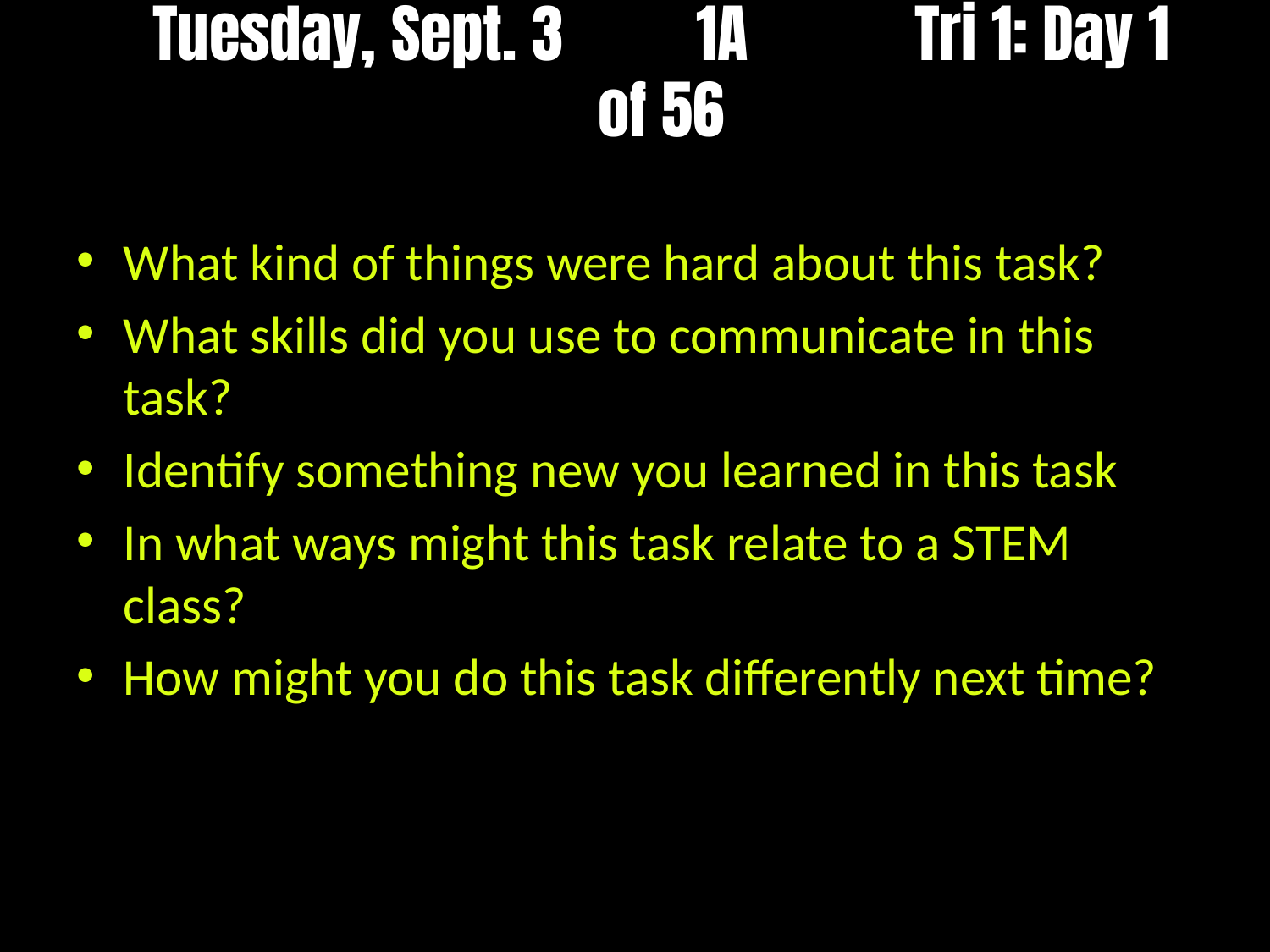

# Tuesday, Sept. 3         1A    	Tri 1: Day 1 of 56
What kind of things were hard about this task?
What skills did you use to communicate in this task?
Identify something new you learned in this task
In what ways might this task relate to a STEM class?
How might you do this task differently next time?